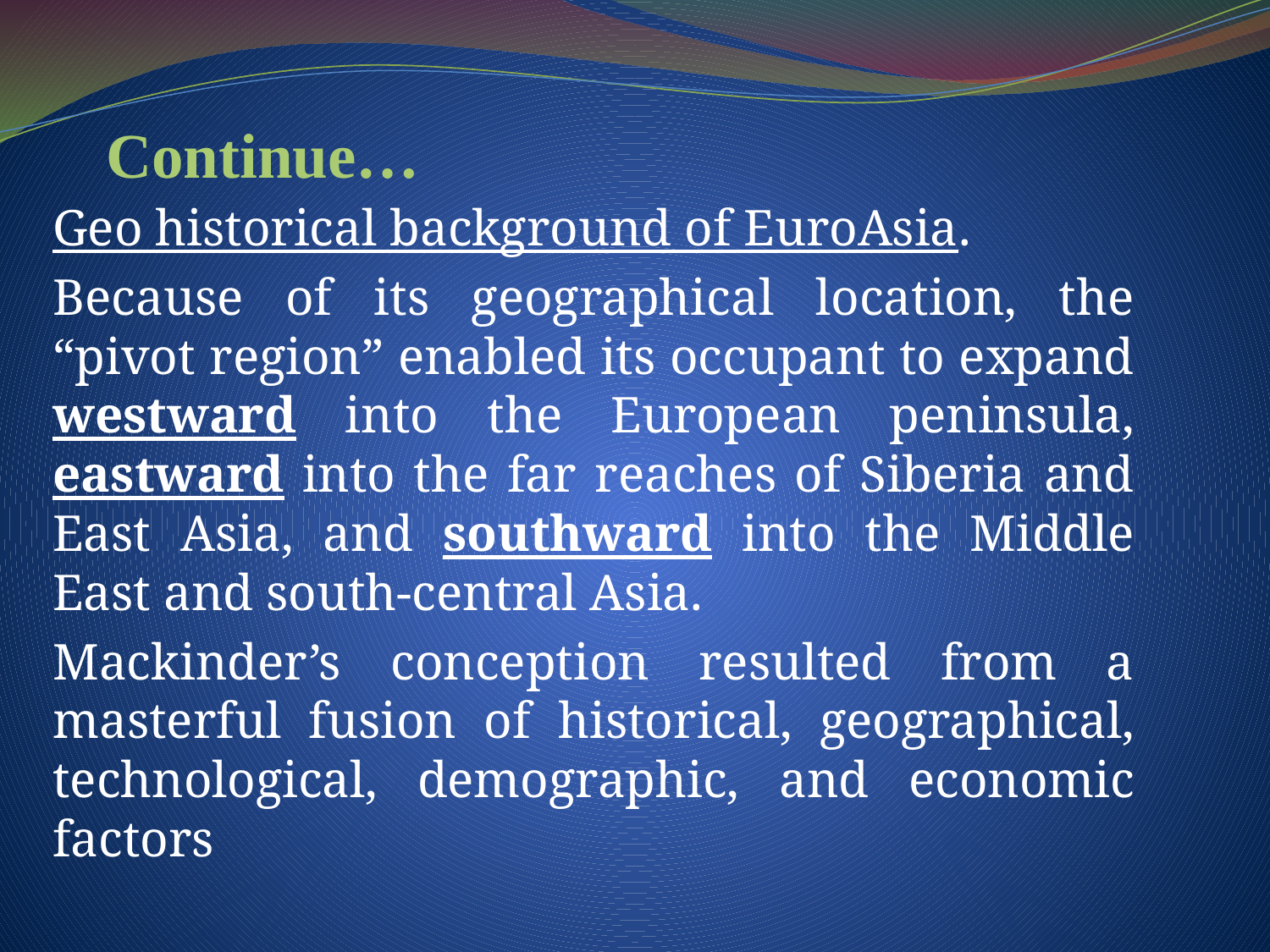

# Continue…
Geo historical background of EuroAsia.
Because of its geographical location, the “pivot region” enabled its occupant to expand westward into the European peninsula, eastward into the far reaches of Siberia and East Asia, and southward into the Middle East and south-central Asia.
Mackinder’s conception resulted from a masterful fusion of historical, geographical, technological, demographic, and economic factors